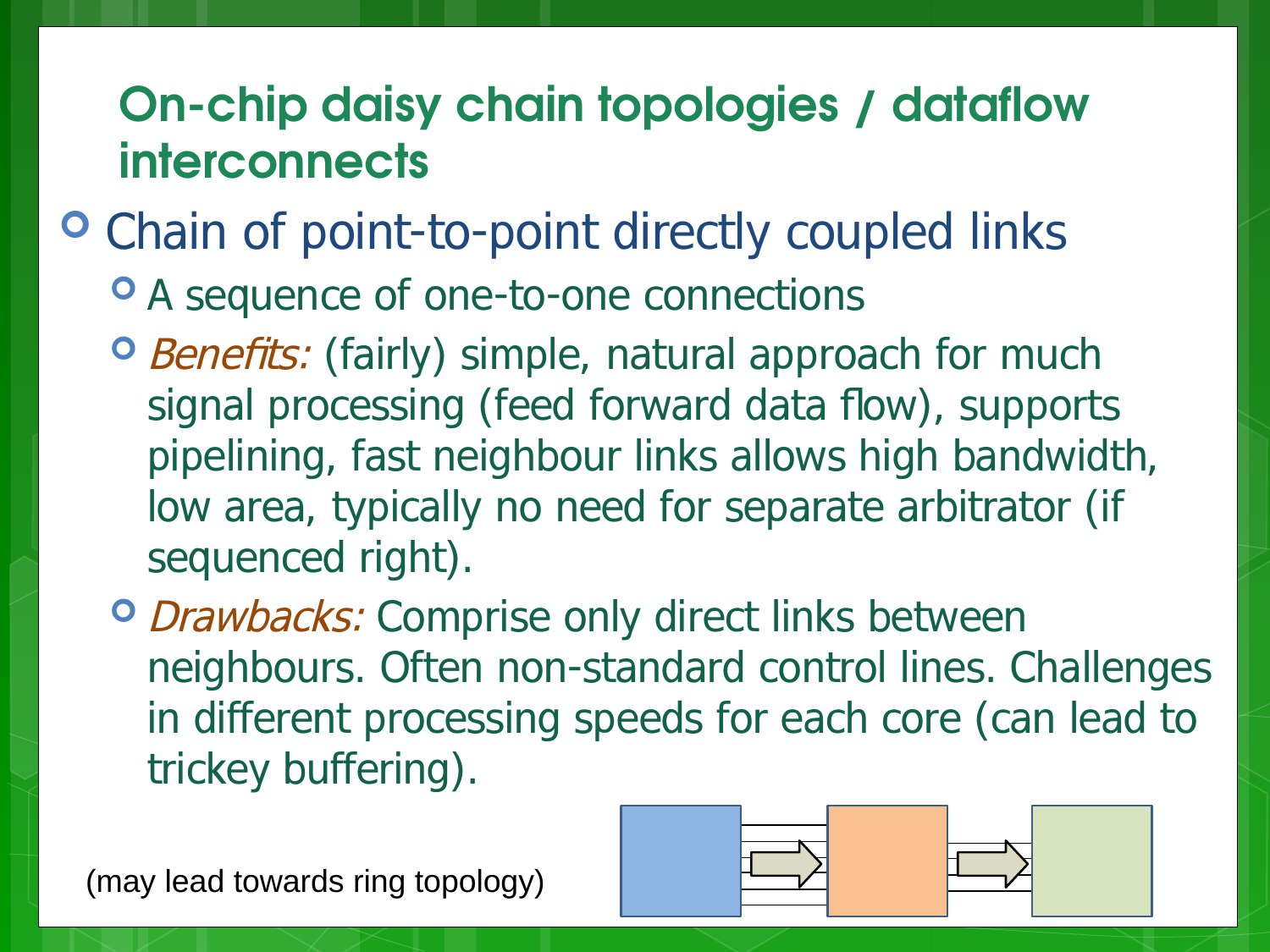

# On-chip daisy chain topologies / dataflow interconnects
Chain of point-to-point directly coupled links
A sequence of one-to-one connections
Benefits: (fairly) simple, natural approach for much signal processing (feed forward data flow), supports pipelining, fast neighbour links allows high bandwidth, low area, typically no need for separate arbitrator (if sequenced right).
Drawbacks: Comprise only direct links between neighbours. Often non-standard control lines. Challenges in different processing speeds for each core (can lead to trickey buffering).

(may lead towards ring topology)